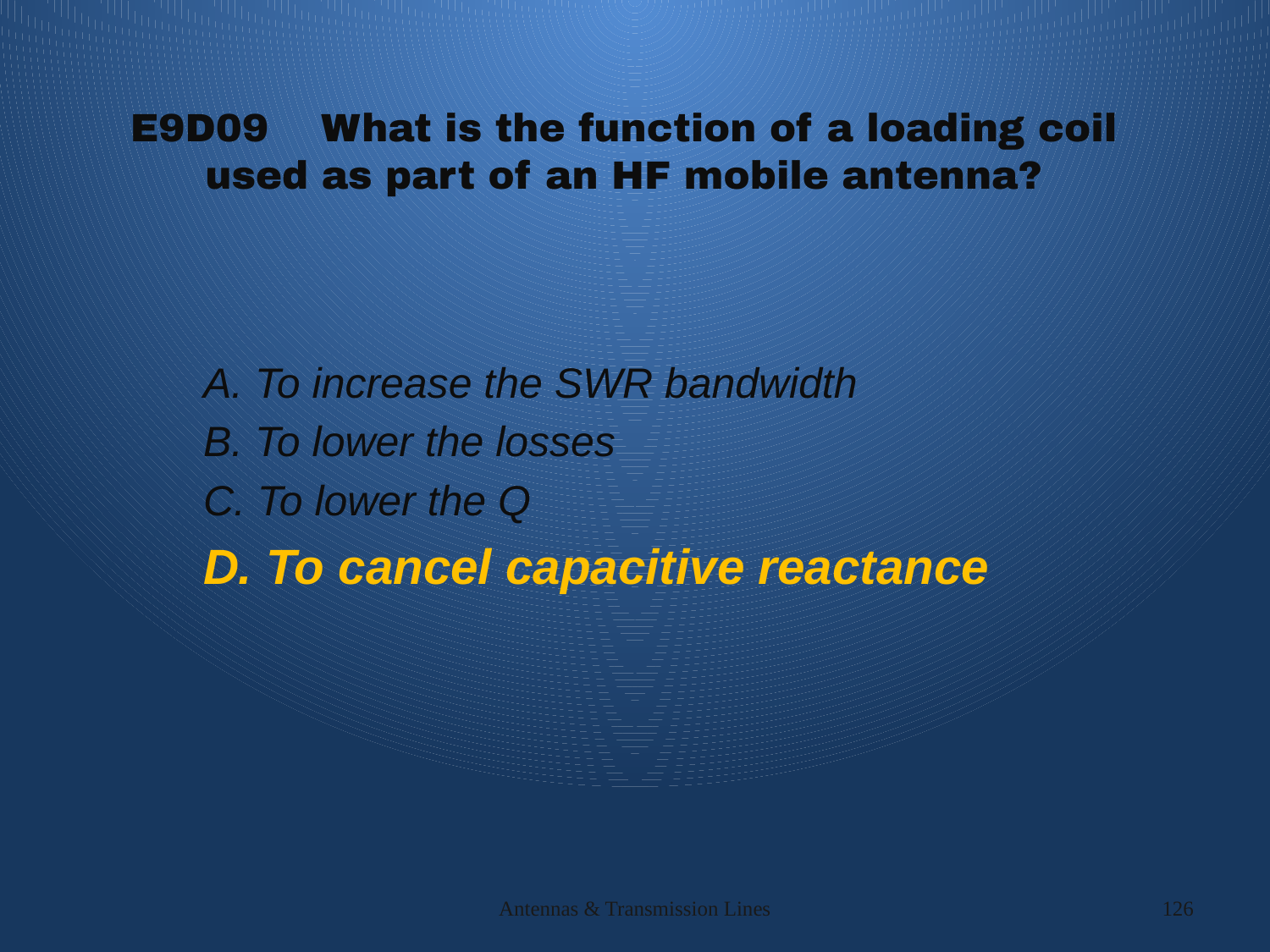

# E9D09    What is the function of a loading coil used as part of an HF mobile antenna?
A. To increase the SWR bandwidth
B. To lower the losses
C. To lower the Q
D. To cancel capacitive reactance
Antennas & Transmission Lines
126